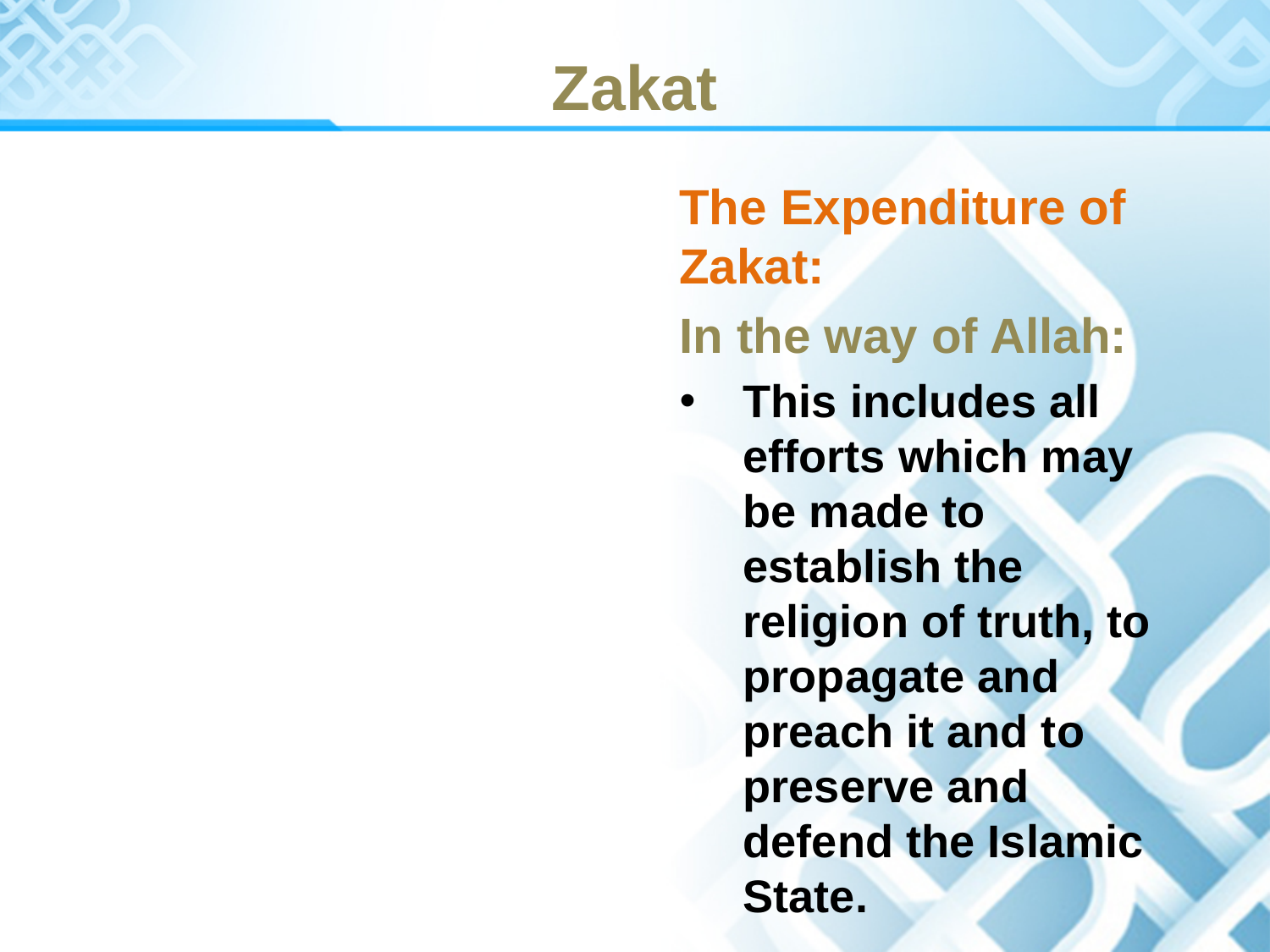

Zakat
The Expenditure of Zakat:
In the way of Allah:
This includes all efforts which may be made to establish the religion of truth, to propagate and preach it and to preserve and defend the Islamic State.